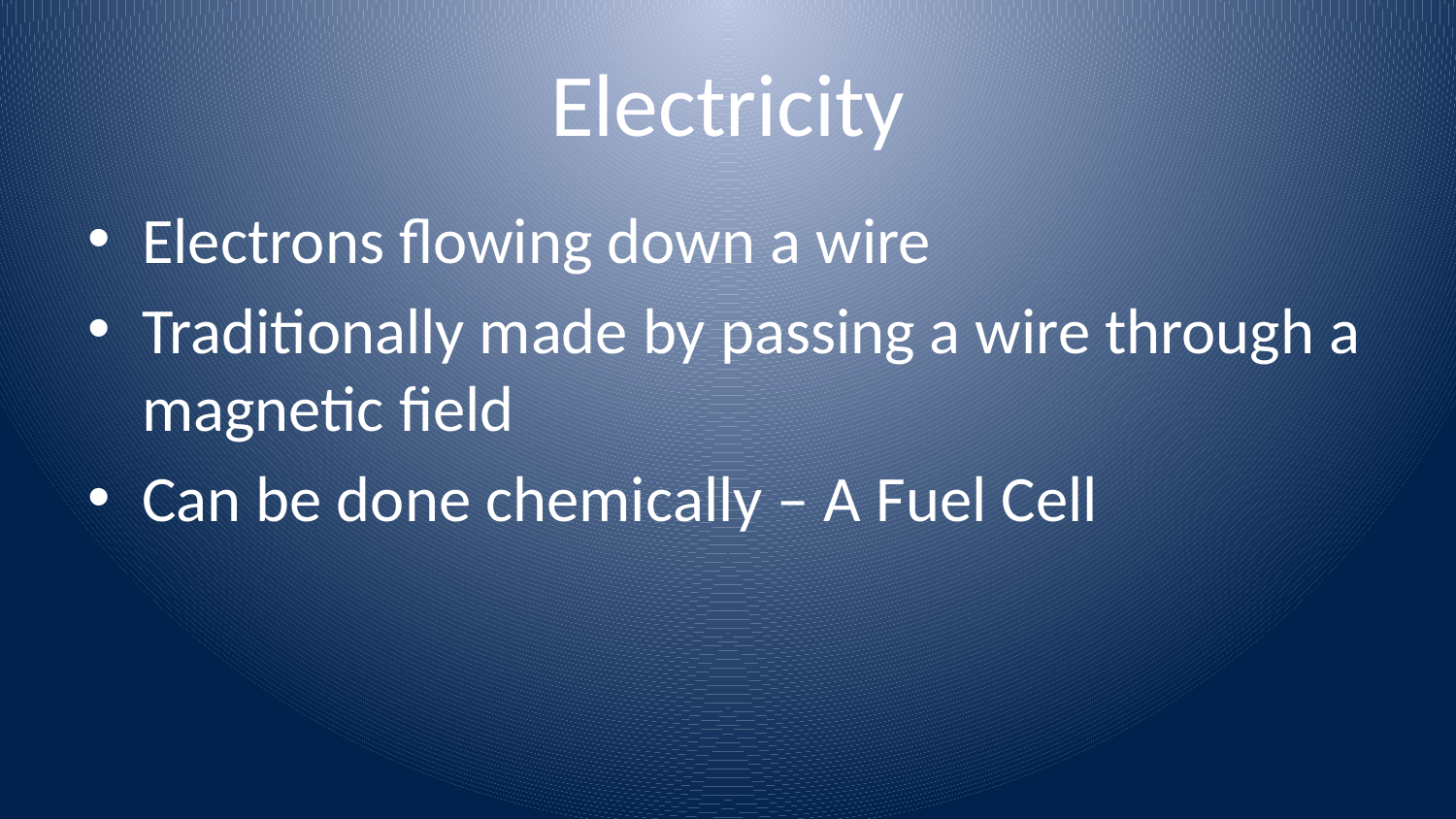

# Electricity
Electrons flowing down a wire
Traditionally made by passing a wire through a magnetic field
Can be done chemically – A Fuel Cell